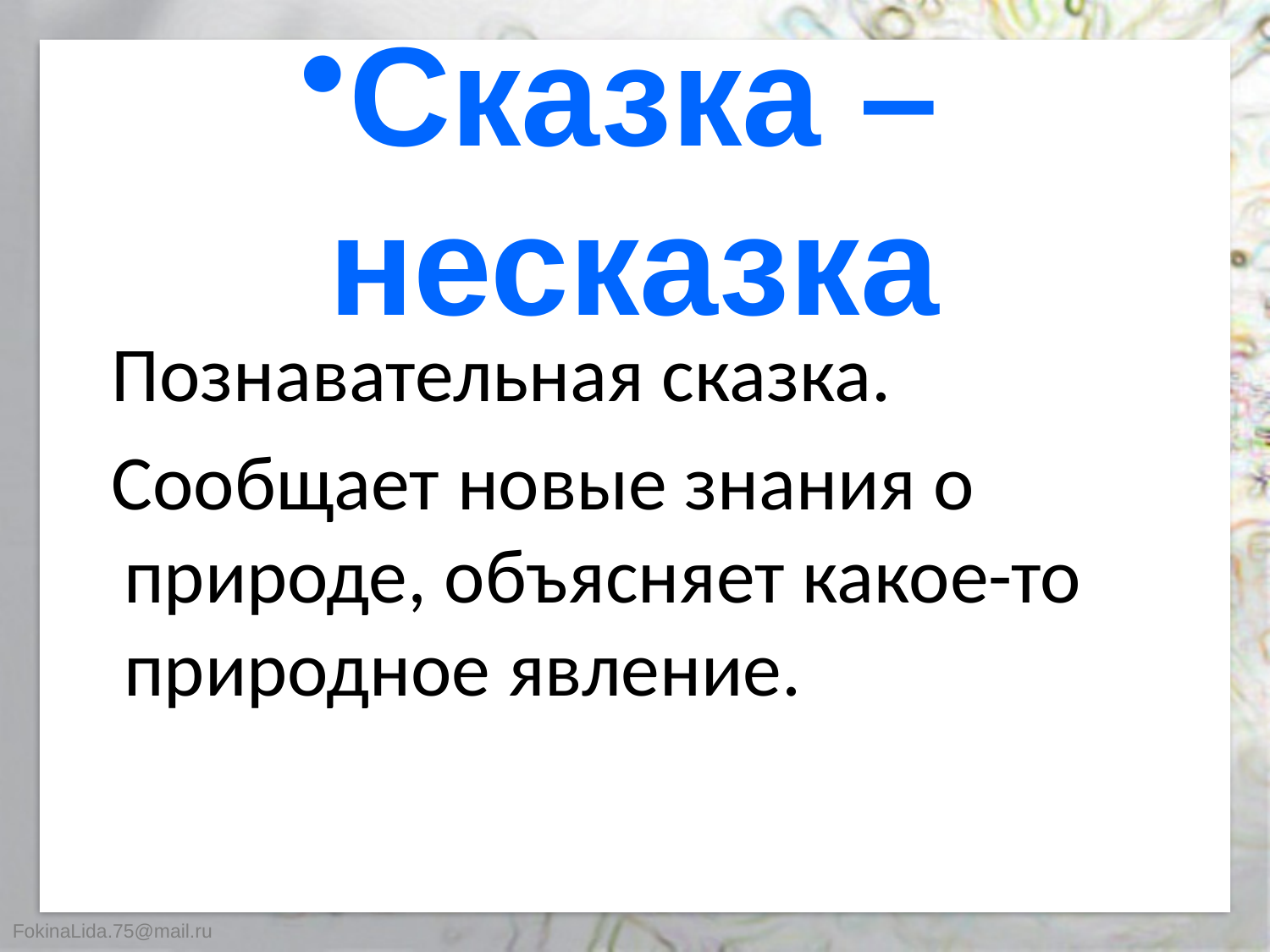

# Сказка –несказка
  Познавательная сказка.
  Сообщает новые знания о природе, объясняет какое-то природное явление.